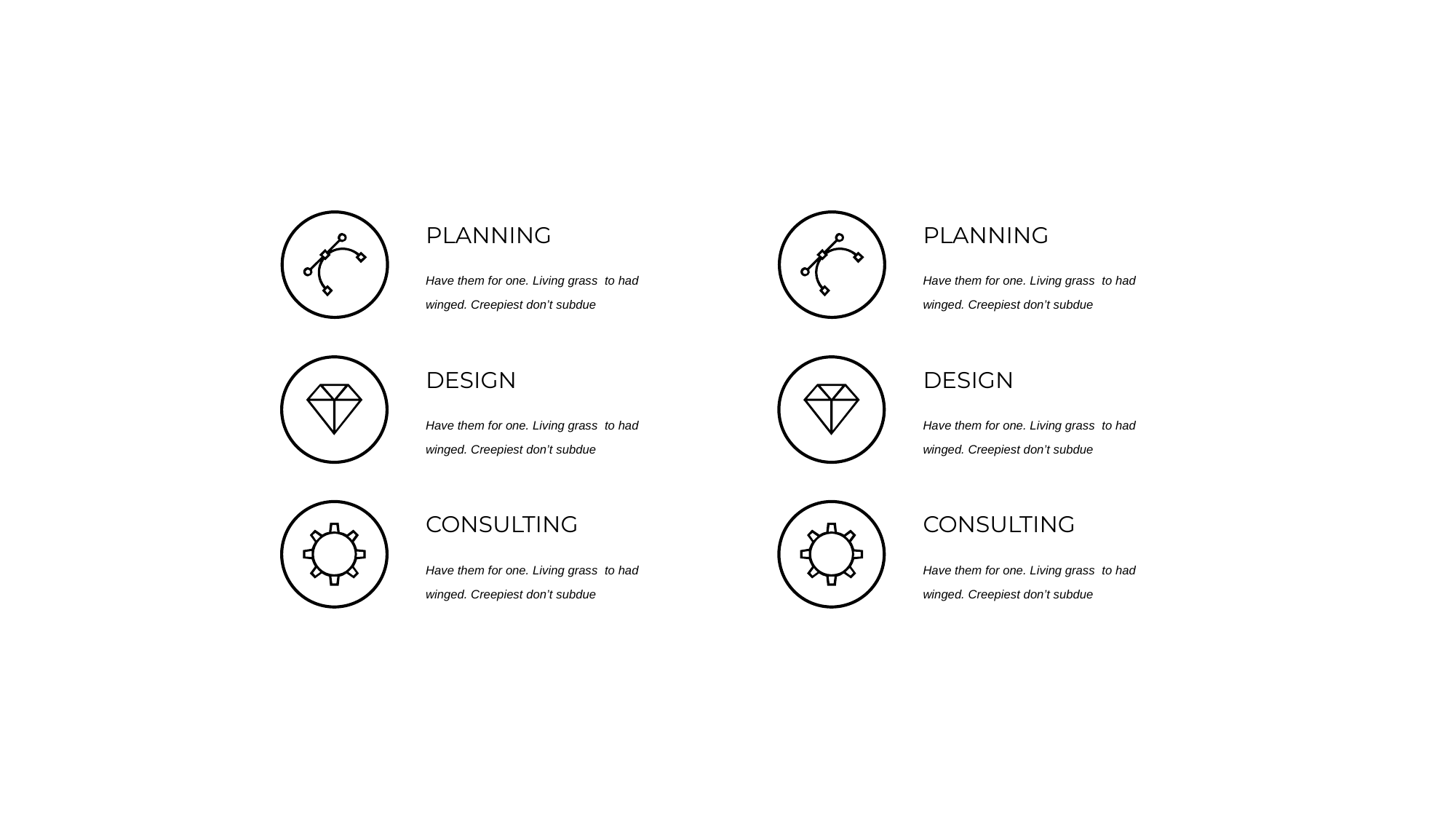

PLANNING
Have them for one. Living grass  to had winged. Creepiest don’t subdue

DESIGN
Have them for one. Living grass  to had winged. Creepiest don’t subdue

CONSULTING
Have them for one. Living grass  to had winged. Creepiest don’t subdue

PLANNING
Have them for one. Living grass  to had winged. Creepiest don’t subdue

DESIGN
Have them for one. Living grass  to had winged. Creepiest don’t subdue

CONSULTING
Have them for one. Living grass  to had winged. Creepiest don’t subdue